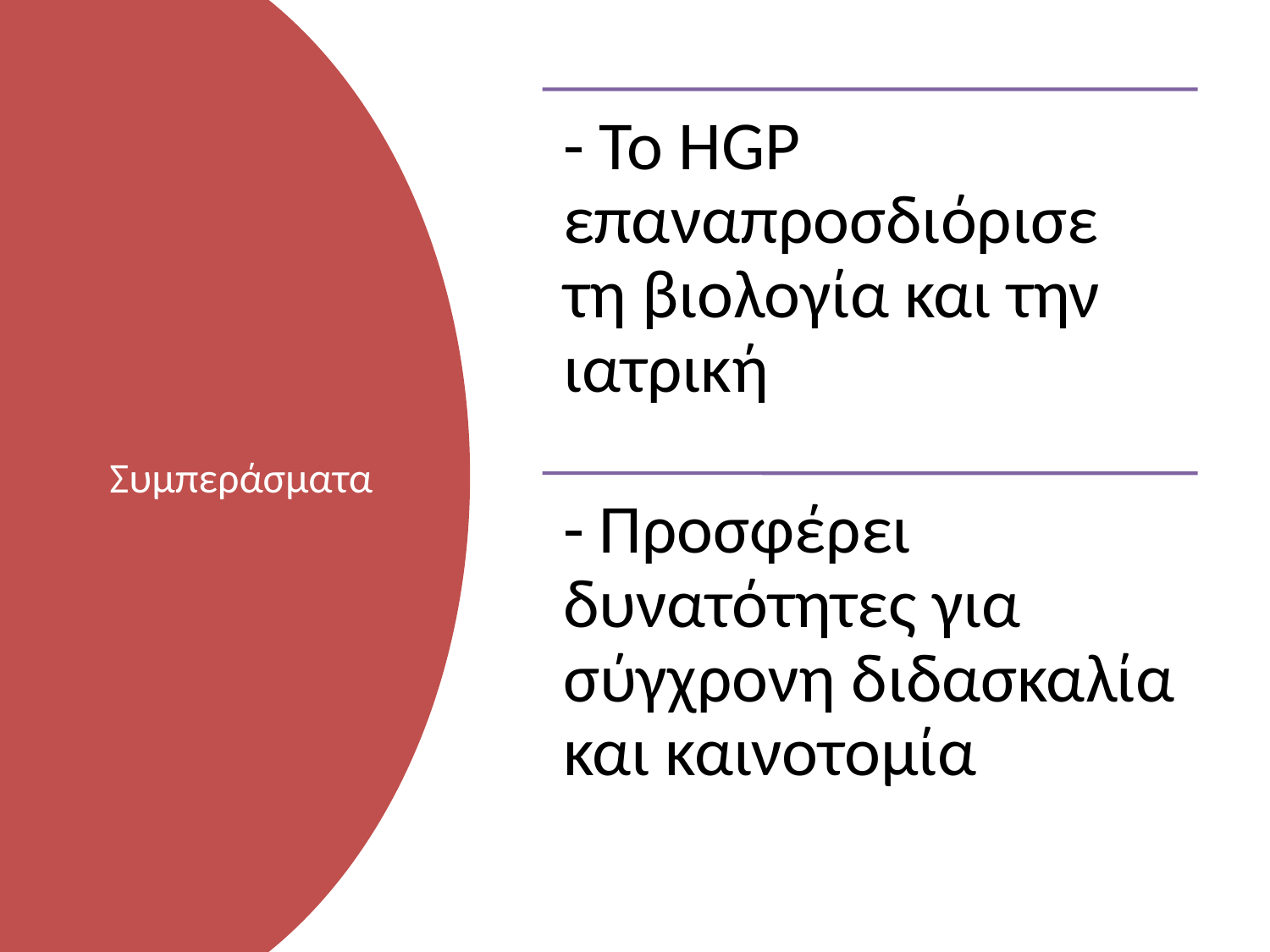

- Το HGP επαναπροσδιόρισε τη βιολογία και την ιατρική
- Προσφέρει δυνατότητες για σύγχρονη διδασκαλία και καινοτομία
# Συμπεράσματα